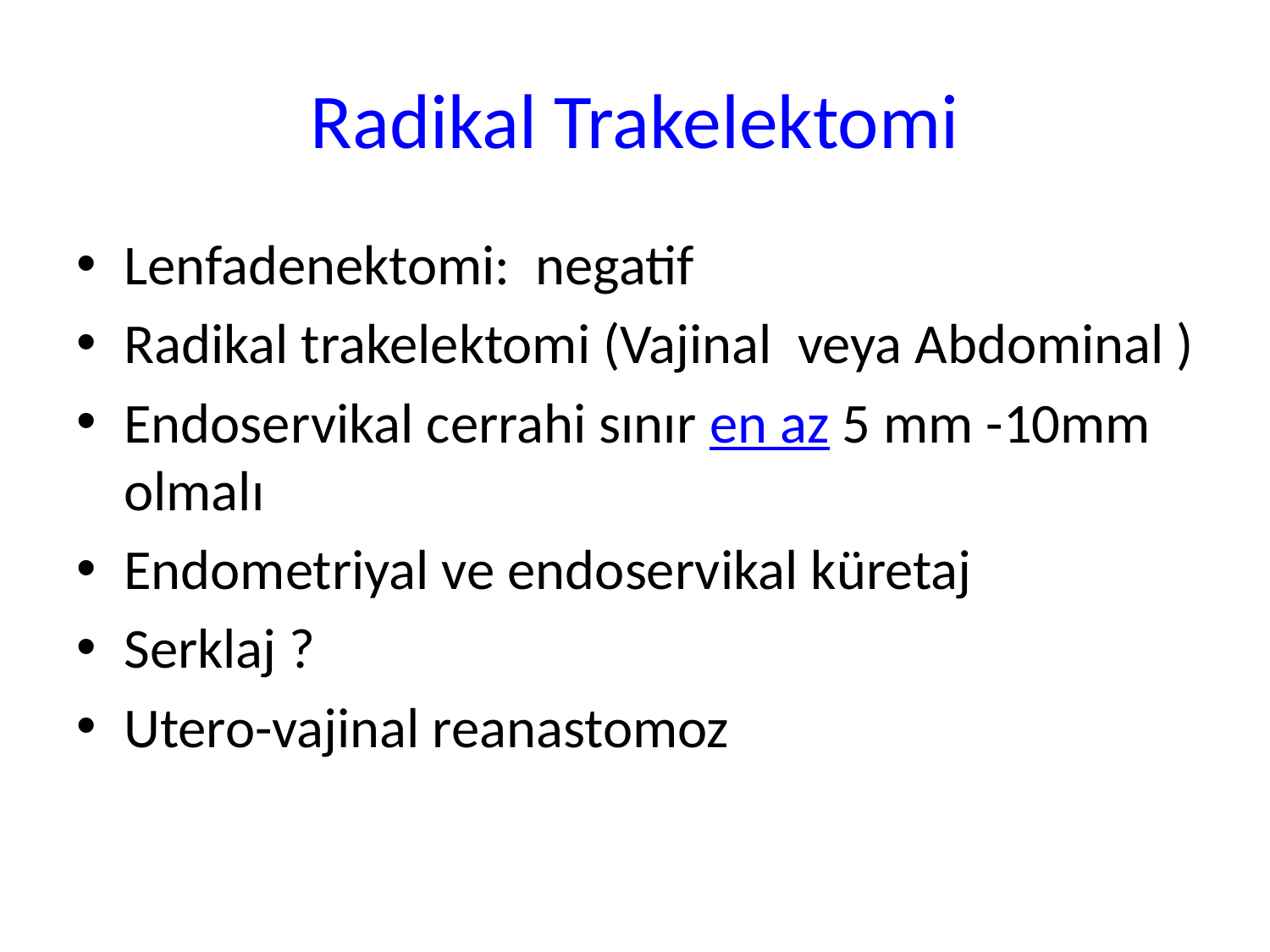

# Radikal Trakelektomi
Lenfadenektomi:  negatif
Radikal trakelektomi (Vajinal  veya Abdominal )
Endoservikal cerrahi sınır en az 5 mm -10mm olmalı
Endometriyal ve endoservikal küretaj
Serklaj ?
Utero-vajinal reanastomoz